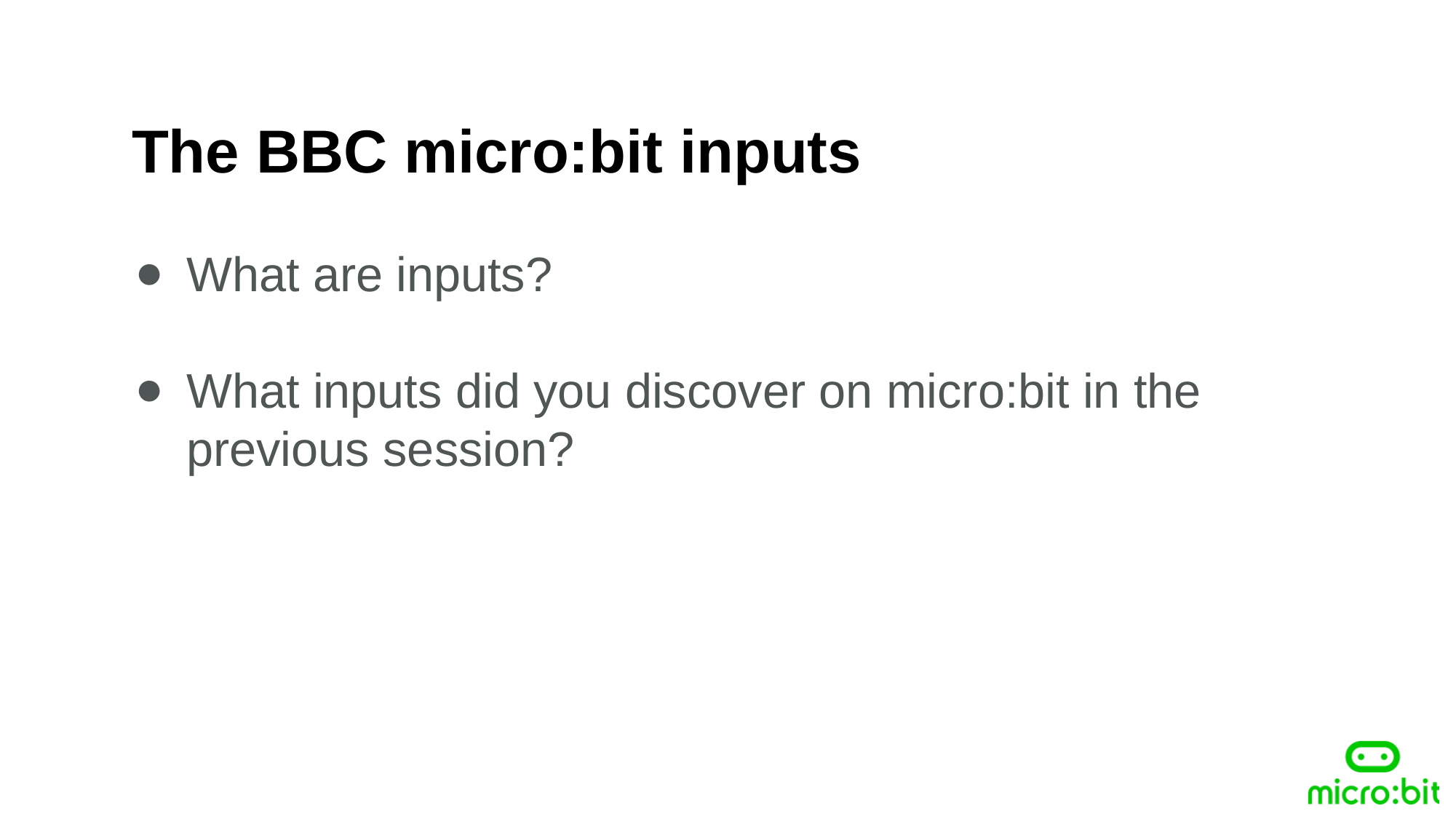

The BBC micro:bit inputs

What are inputs?

What inputs did you discover on micro:bit in the previous session?